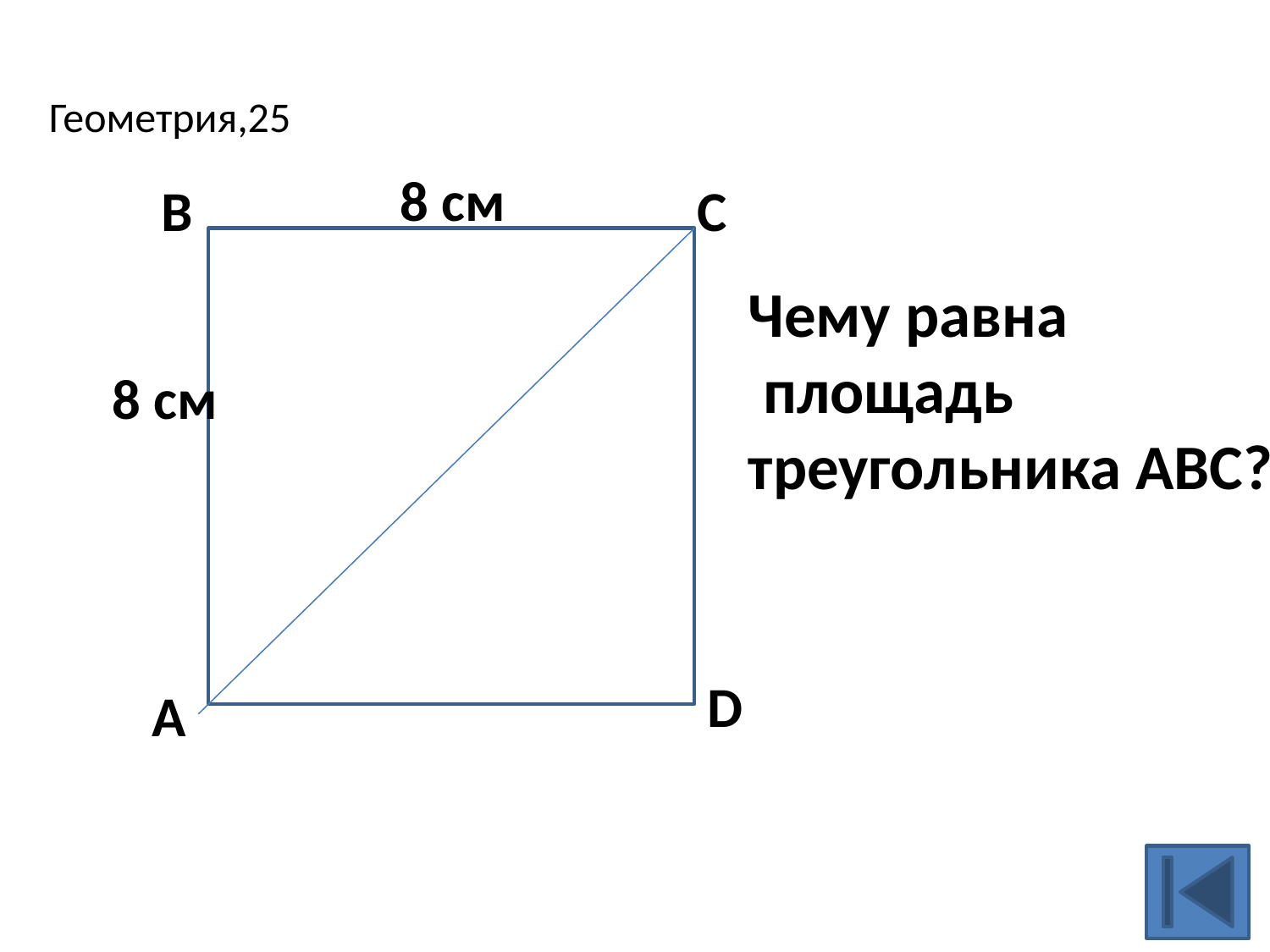

Геометрия,25
8 см
B
C

Чему равна
 площадь
треугольника АВС?
8 см
D
А